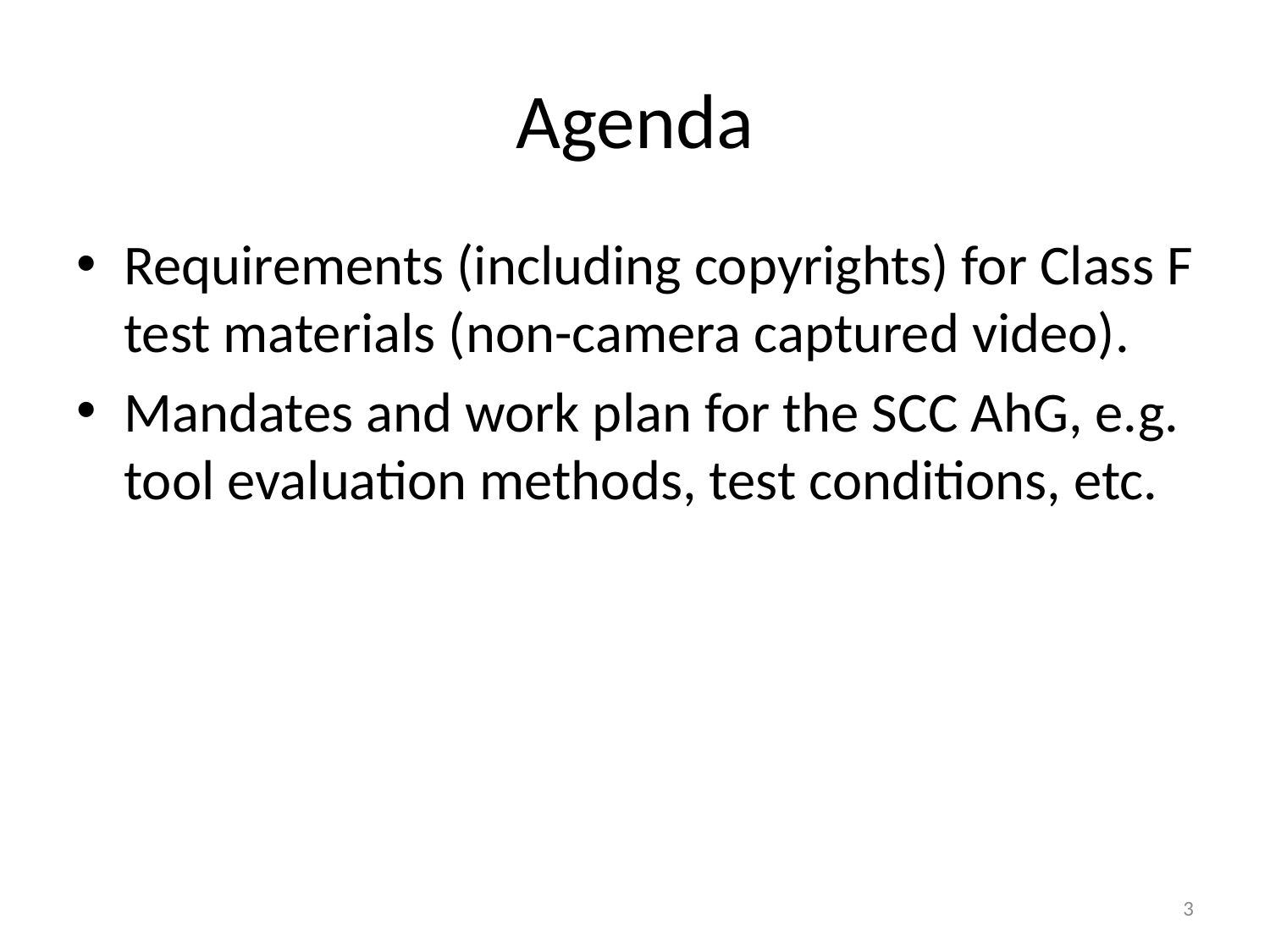

# Agenda
Requirements (including copyrights) for Class F test materials (non-camera captured video).
Mandates and work plan for the SCC AhG, e.g. tool evaluation methods, test conditions, etc.

3